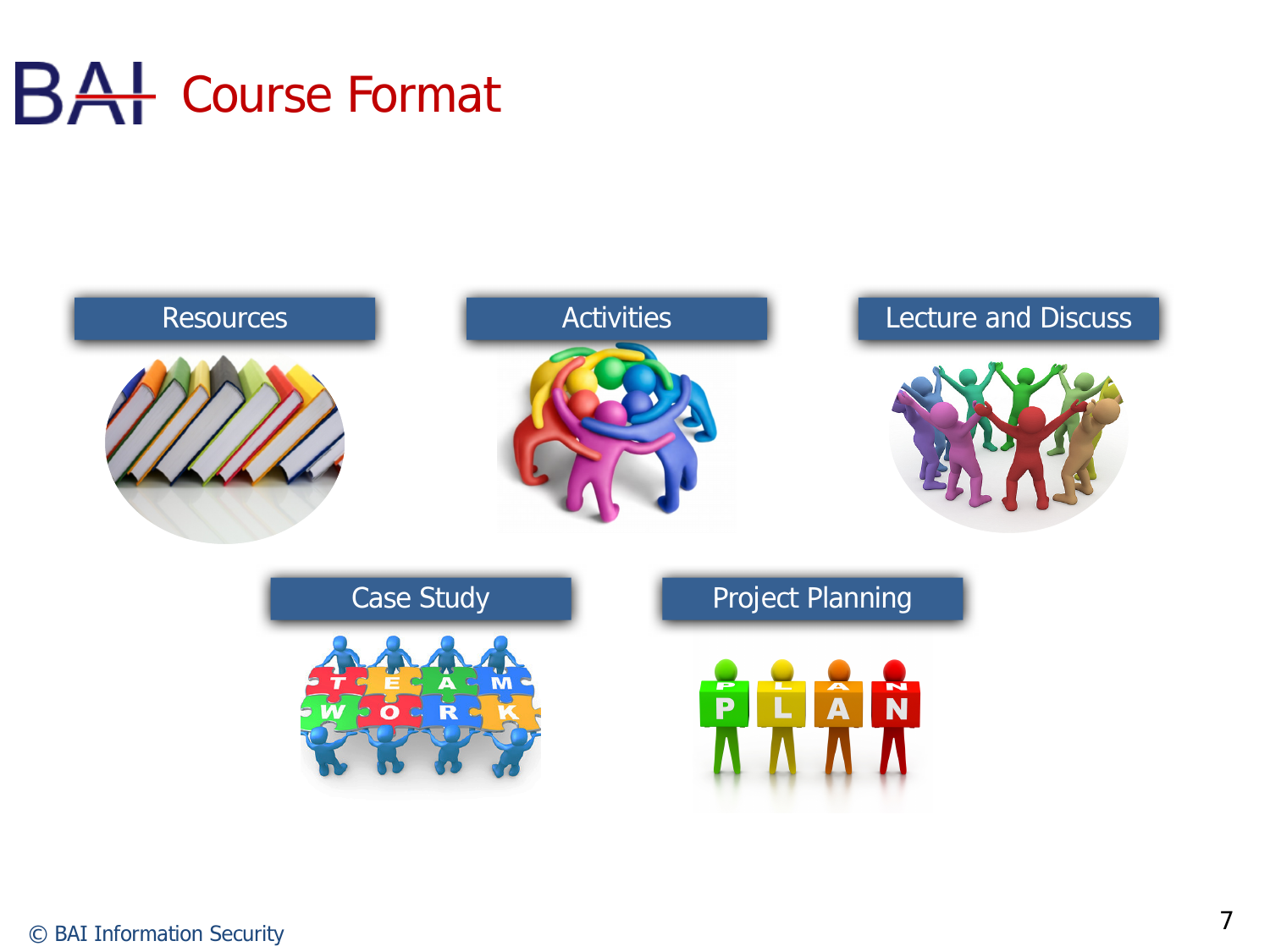

# Course Format

Resources

Activities

Lecture and Discuss

Case Study

Project Planning